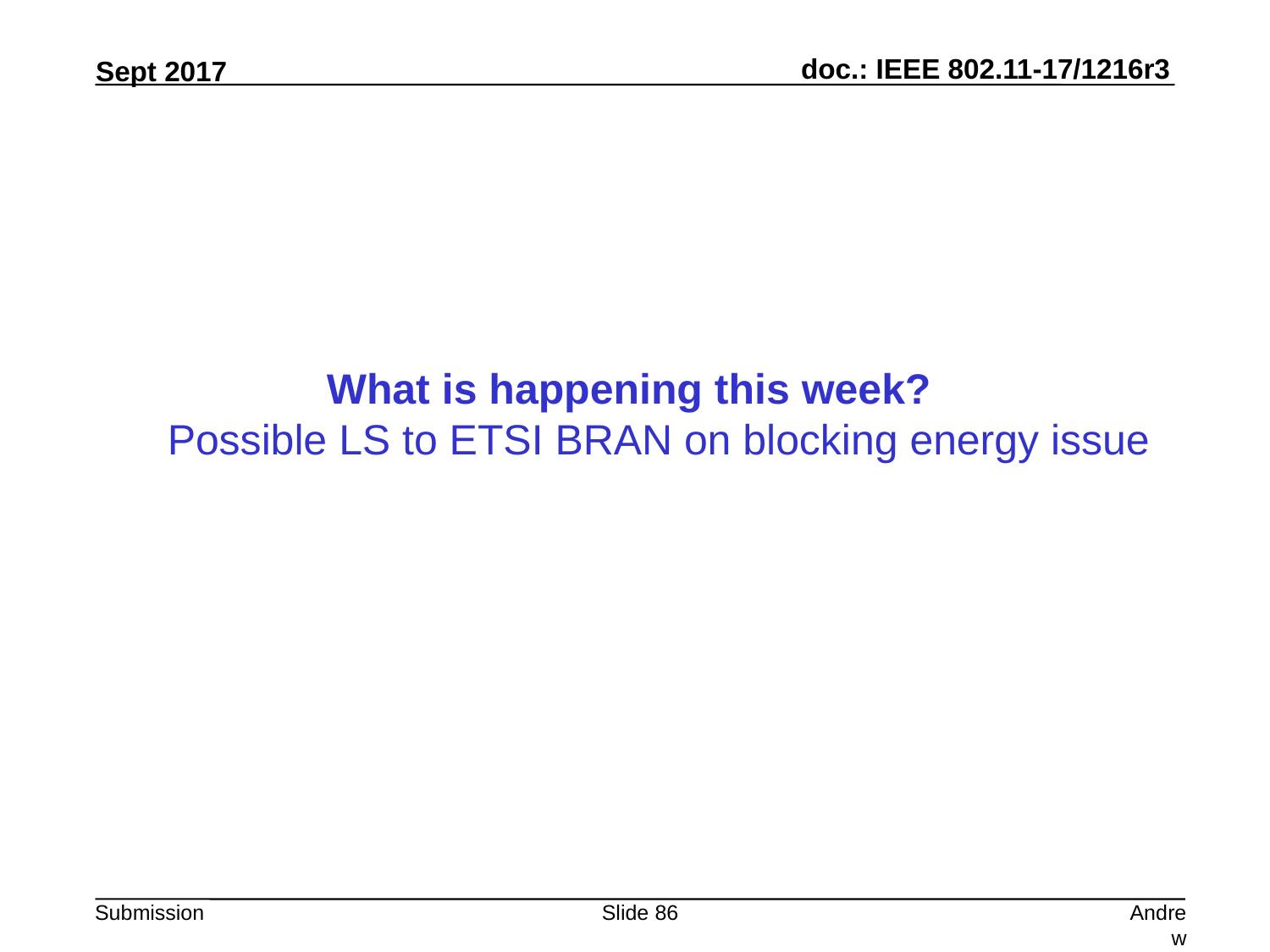

What is happening this week?
Possible LS to ETSI BRAN on blocking energy issue
Slide 86
Andrew Myles, Cisco